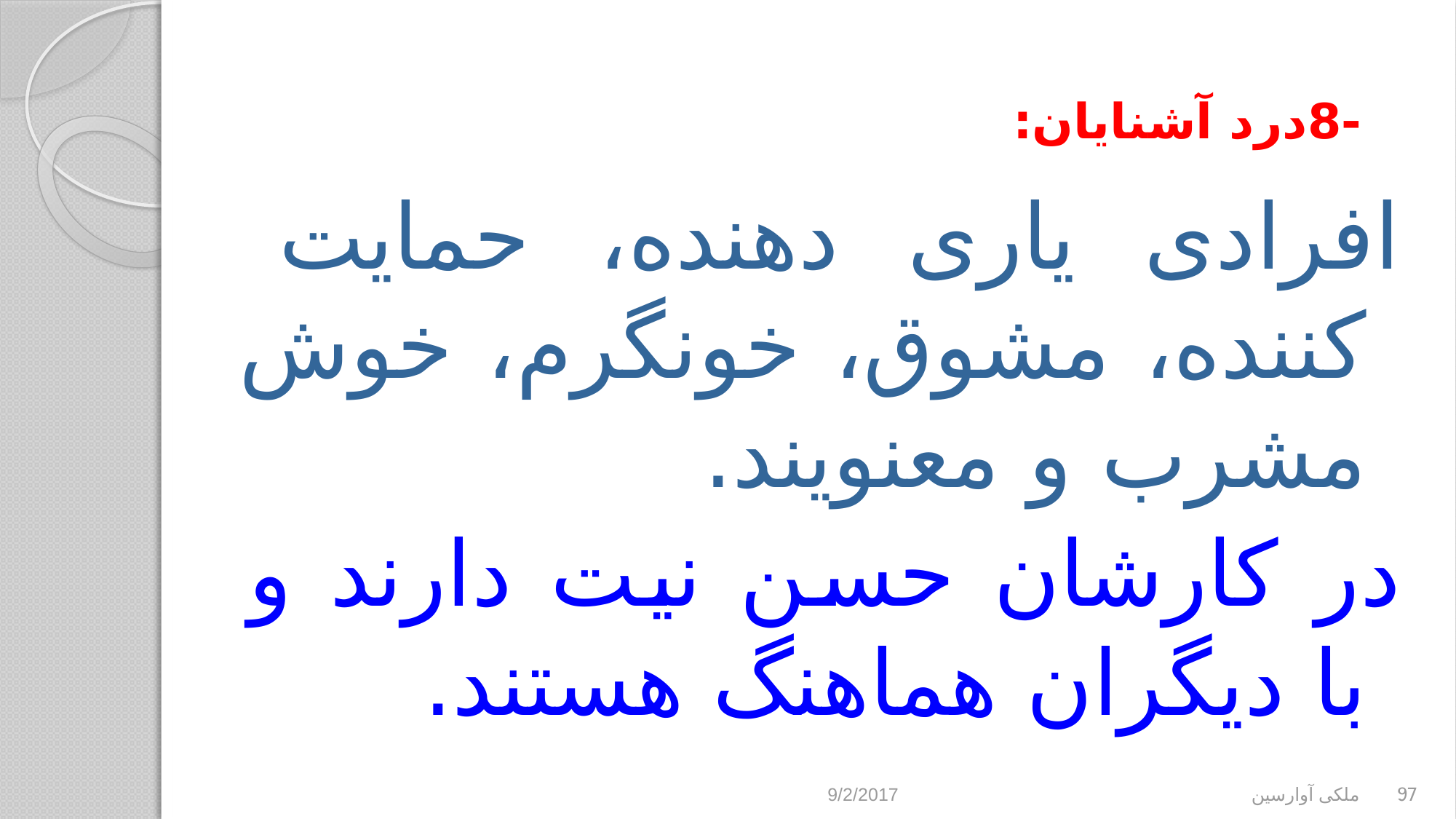

# -8درد آشنایان:
افرادی یاری دهنده، حمایت کننده، مشوق، خونگرم، خوش مشرب و معنویند.
در کارشان حسن نیت دارند و با دیگران هماهنگ هستند.
9/2/2017
ملکی آوارسین
97